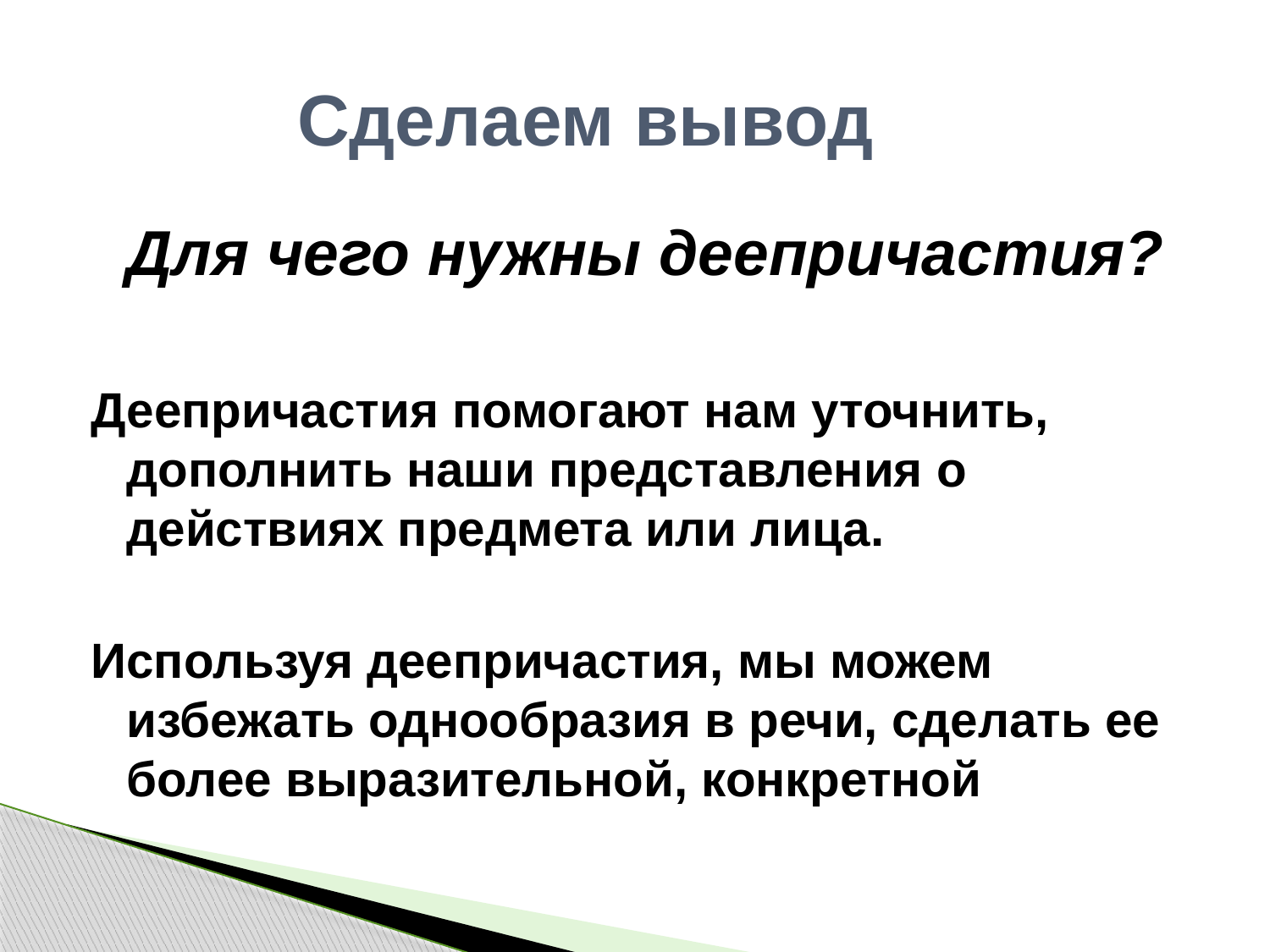

# Сделаем вывод
  Для чего нужны деепричастия?

Деепричастия помогают нам уточнить, дополнить наши представления о действиях предмета или лица.

Используя деепричастия, мы можем избежать однообразия в речи, сделать ее более выразительной, конкретной